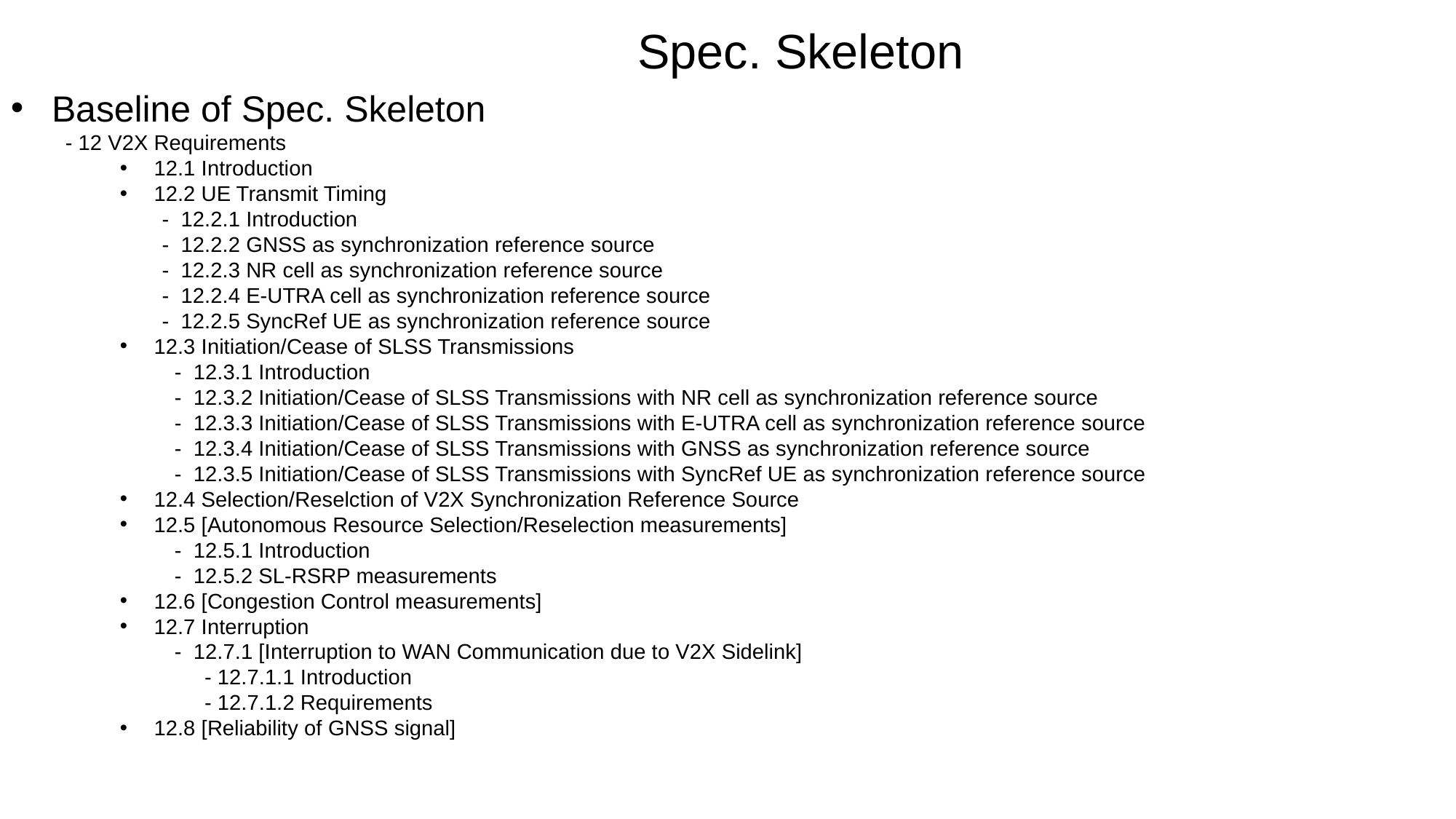

Spec. Skeleton
Baseline of Spec. Skeleton
- 12 V2X Requirements
12.1 Introduction
12.2 UE Transmit Timing
       -  12.2.1 Introduction
       -  12.2.2 GNSS as synchronization reference source
       -  12.2.3 NR cell as synchronization reference source
       -  12.2.4 E-UTRA cell as synchronization reference source
       -  12.2.5 SyncRef UE as synchronization reference source
12.3 Initiation/Cease of SLSS Transmissions
-  12.3.1 Introduction
-  12.3.2 Initiation/Cease of SLSS Transmissions with NR cell as synchronization reference source
-  12.3.3 Initiation/Cease of SLSS Transmissions with E-UTRA cell as synchronization reference source
-  12.3.4 Initiation/Cease of SLSS Transmissions with GNSS as synchronization reference source
-  12.3.5 Initiation/Cease of SLSS Transmissions with SyncRef UE as synchronization reference source
12.4 Selection/Reselction of V2X Synchronization Reference Source
12.5 [Autonomous Resource Selection/Reselection measurements]
-  12.5.1 Introduction
-  12.5.2 SL-RSRP measurements
12.6 [Congestion Control measurements]
12.7 Interruption
-  12.7.1 [Interruption to WAN Communication due to V2X Sidelink]
     - 12.7.1.1 Introduction
     - 12.7.1.2 Requirements
12.8 [Reliability of GNSS signal]